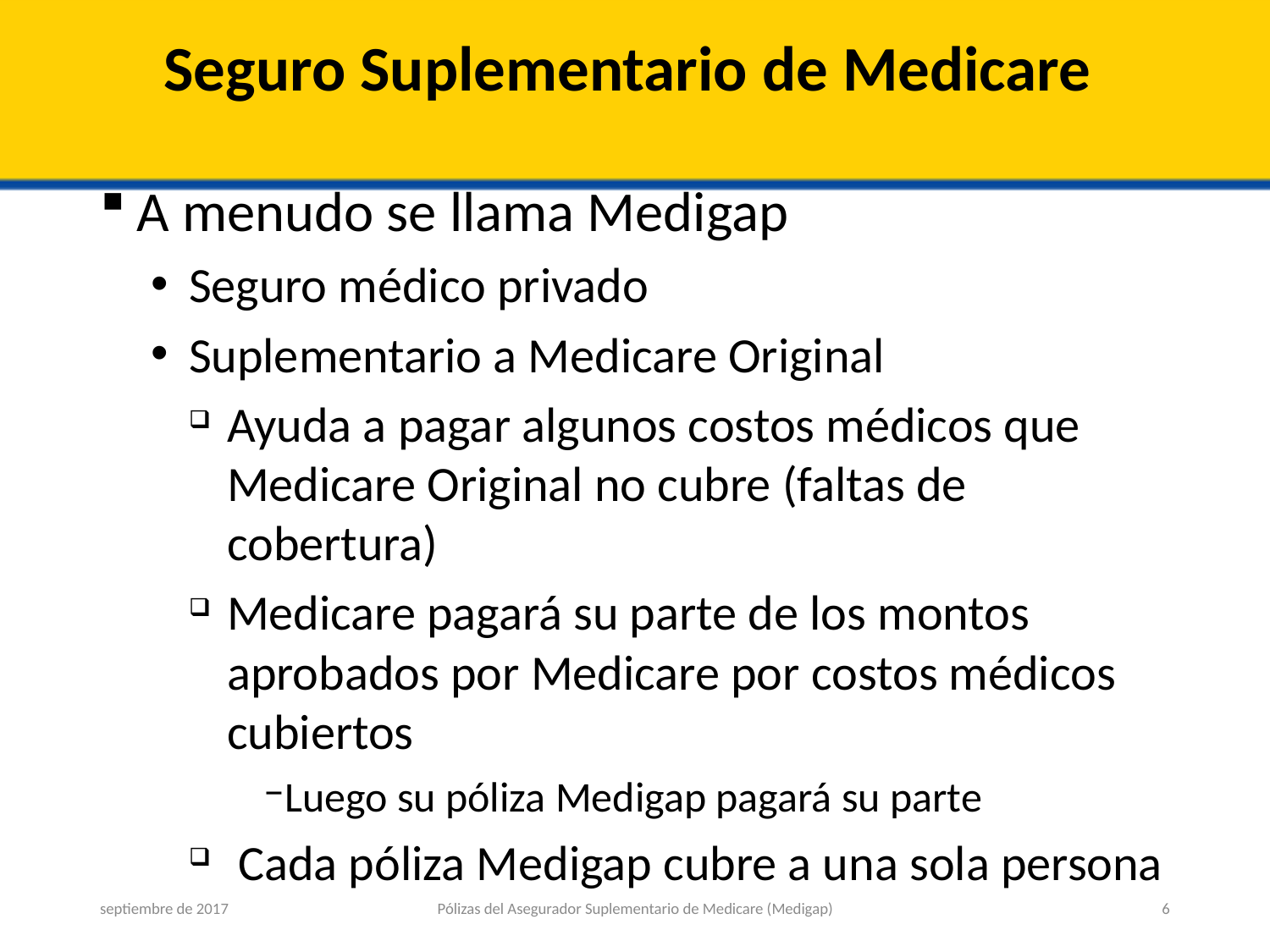

# Seguro Suplementario de Medicare
A menudo se llama Medigap
Seguro médico privado
Suplementario a Medicare Original
Ayuda a pagar algunos costos médicos que Medicare Original no cubre (faltas de cobertura)
Medicare pagará su parte de los montos aprobados por Medicare por costos médicos cubiertos
Luego su póliza Medigap pagará su parte
 Cada póliza Medigap cubre a una sola persona

septiembre de 2017
Pólizas del Asegurador Suplementario de Medicare (Medigap)
6